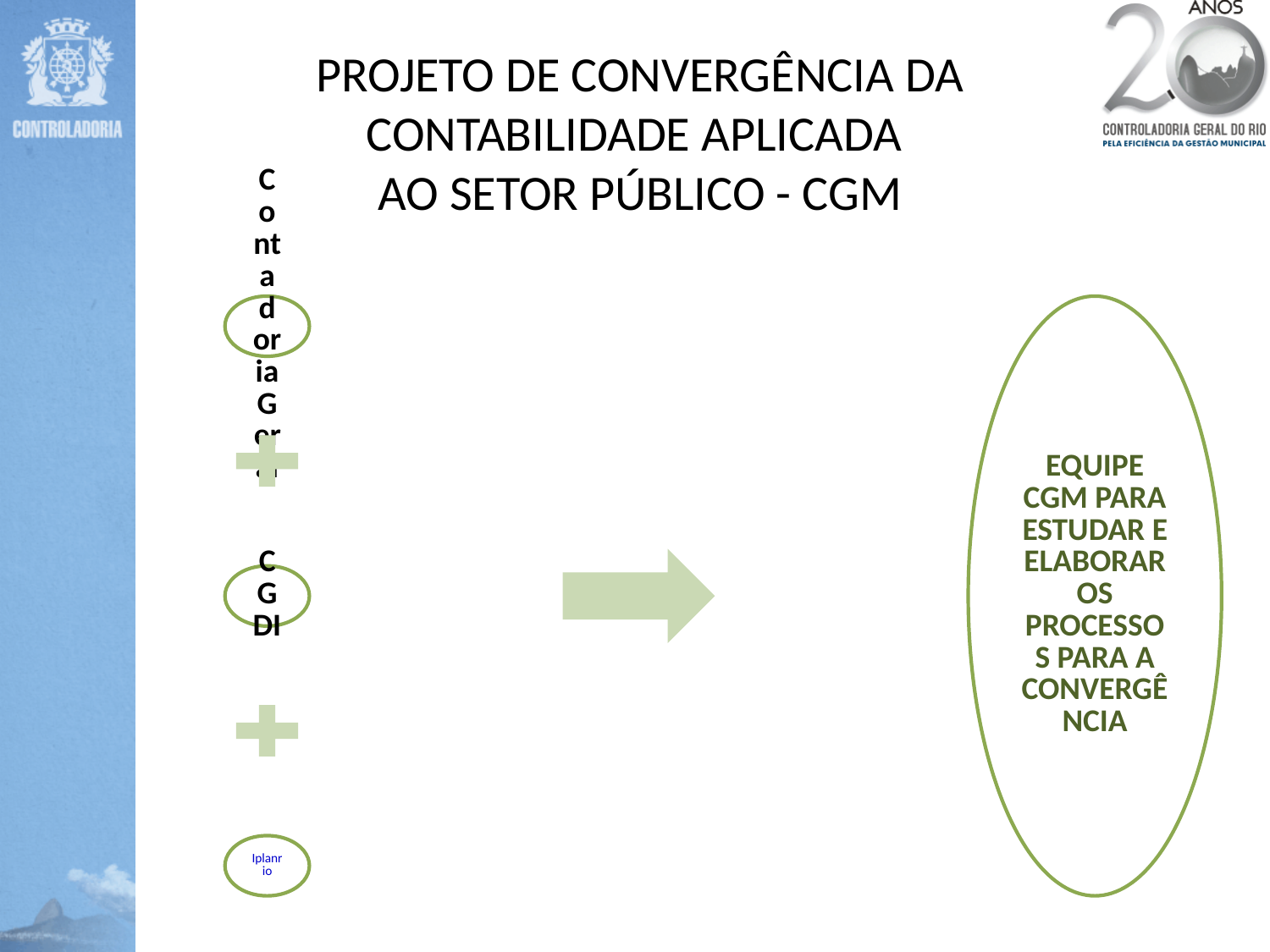

PROJETO DE CONVERGÊNCIA DA CONTABILIDADE APLICADA
AO SETOR PÚBLICO - CGM
Contadoria Geral
CGDI
Iplanrio
EQUIPE CGM PARA ESTUDAR E ELABORAR OS PROCESSOS PARA A CONVERGÊNCIA